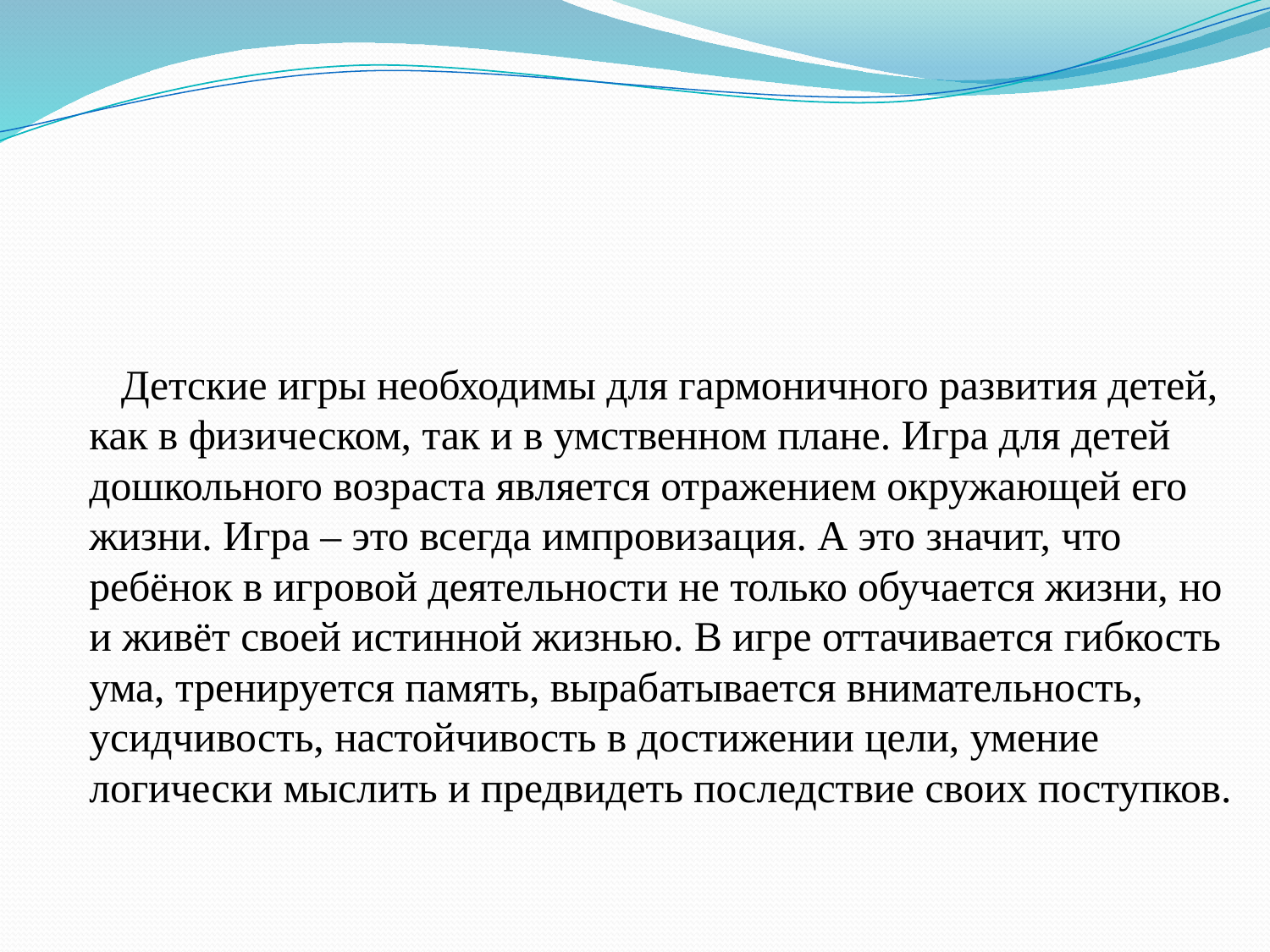

# Детские игры необходимы для гармоничного развития детей, как в физическом, так и в умственном плане. Игра для детей дошкольного возраста является отражением окружающей его жизни. Игра – это всегда импровизация. А это значит, что ребёнок в игровой деятельности не только обучается жизни, но и живёт своей истинной жизнью. В игре оттачивается гибкость ума, тренируется память, вырабатывается внимательность, усидчивость, настойчивость в достижении цели, умение логически мыслить и предвидеть последствие своих поступков.